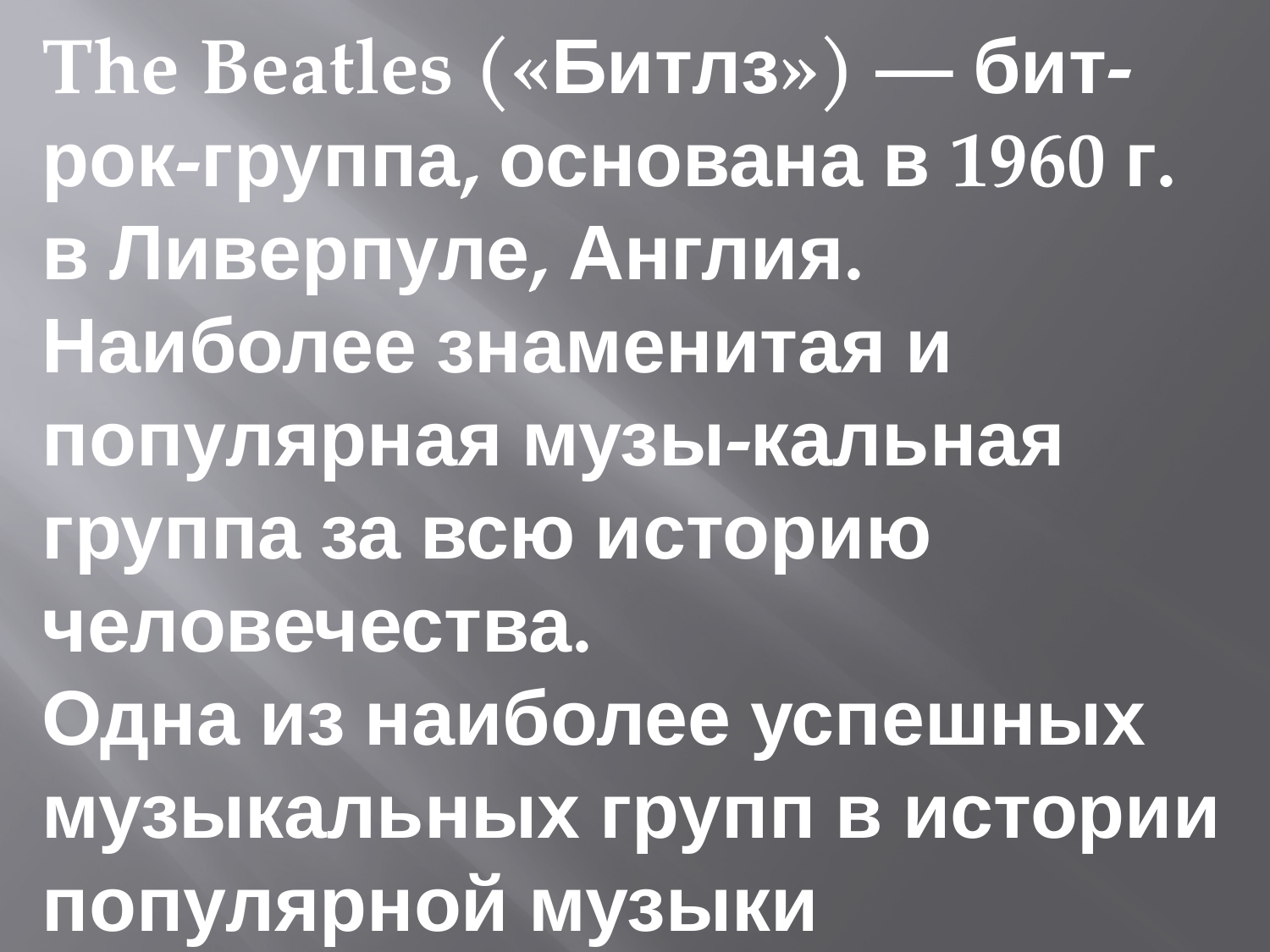

The Beatles («Битлз») — бит-рок-группа, основана в 1960 г. в Ливерпуле, Англия. Наиболее знаменитая и популярная музы-кальная группа за всю историю человечества.
Одна из наиболее успешных музыкальных групп в истории популярной музыки  коммерче-ского плана.